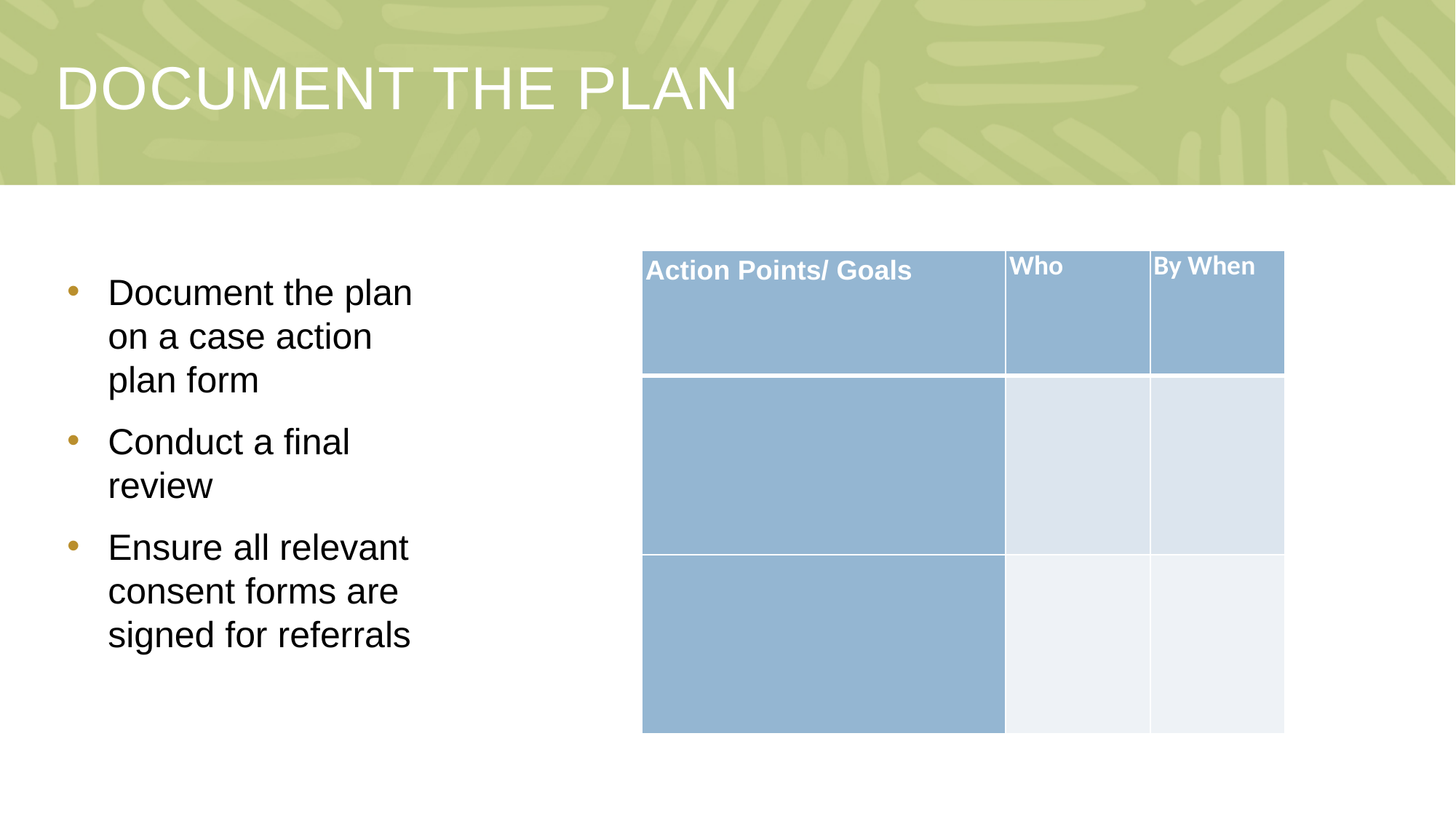

# Document the plan
| Action Points/ Goals | Who | By When |
| --- | --- | --- |
|  |  |  |
|  |  |  |
Document the plan on a case action plan form
Conduct a final review
Ensure all relevant consent forms are signed for referrals